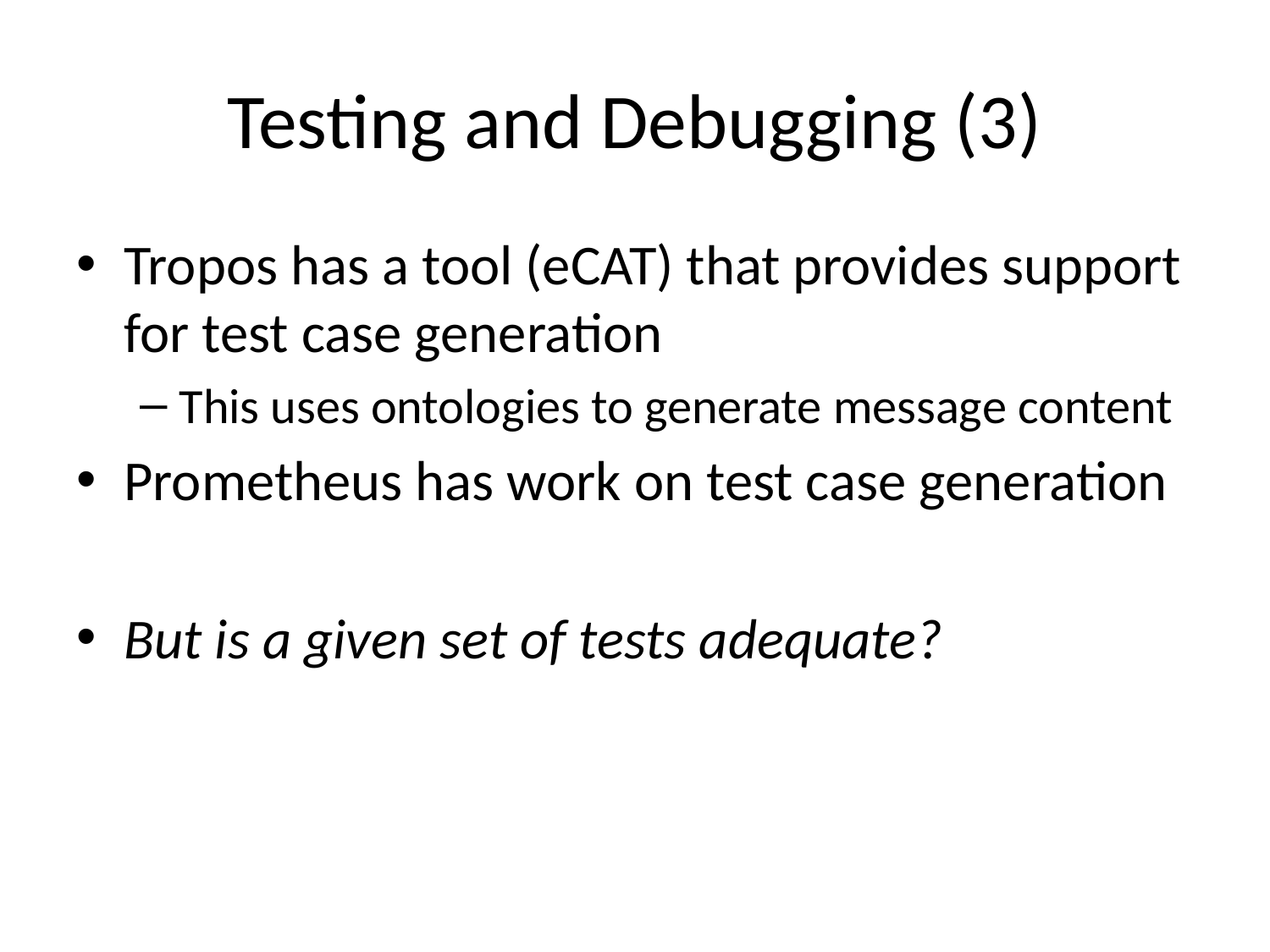

# Testing and Debugging (3)
Tropos has a tool (eCAT) that provides support for test case generation
This uses ontologies to generate message content
Prometheus has work on test case generation

But is a given set of tests adequate?